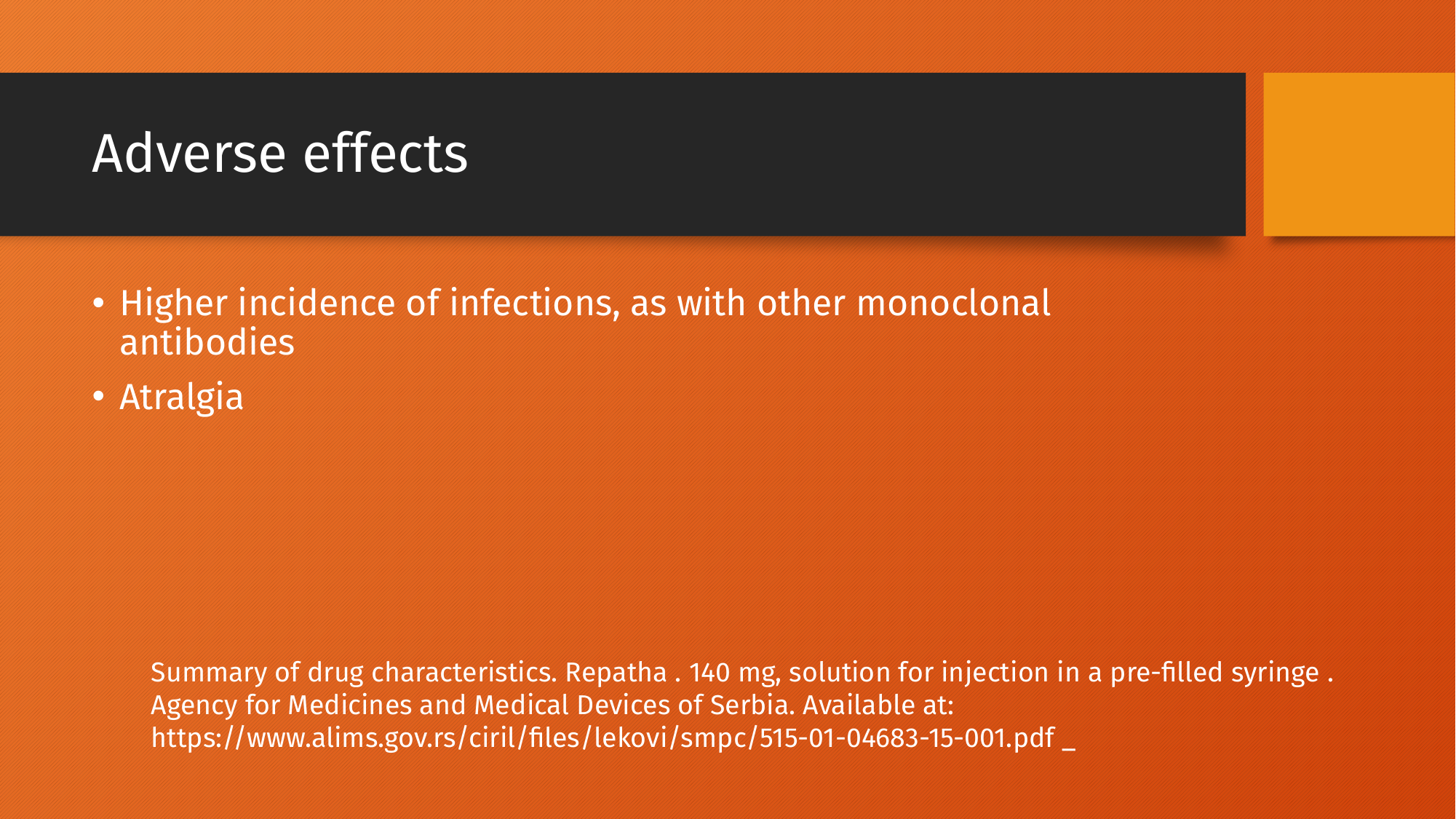

# Adverse effects
Higher incidence of infections, as with other monoclonal antibodies
Atralgia
Summary of drug characteristics. Repatha . 140 mg, solution for injection in a pre-filled syringe .
Agency for Medicines and Medical Devices of Serbia. Available at:
https://www.alims.gov.rs/ciril/files/lekovi/smpc/515-01-04683-15-001.pdf _